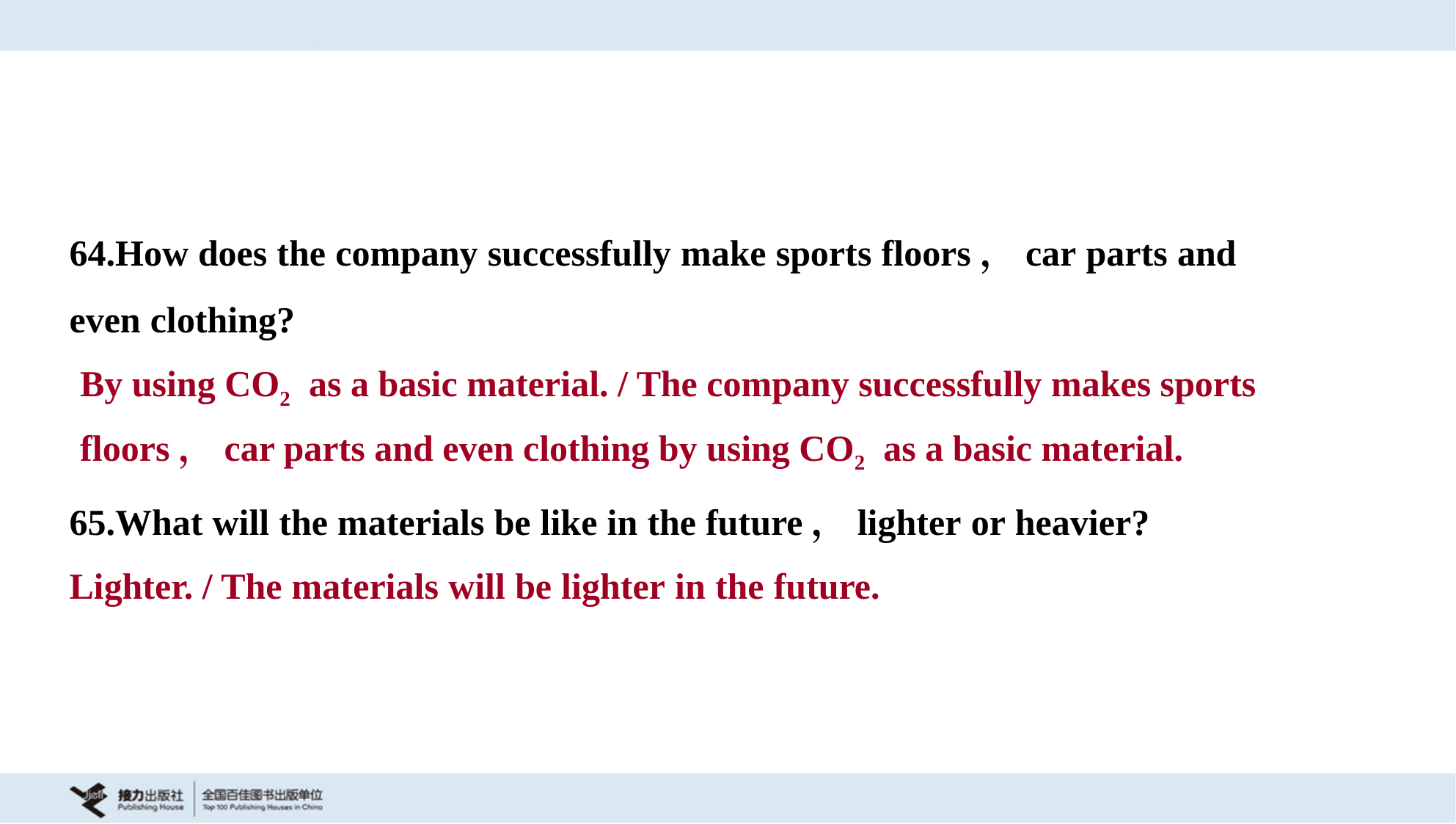

64.How does the company successfully make sports floors，car parts and
even clothing?
By using CO​2  as a basic material. / The company successfully makes sports
floors，car parts and even clothing by using CO​2  as a basic material.
65.What will the materials be like in the future，lighter or heavier?
Lighter. / The materials will be lighter in the future.